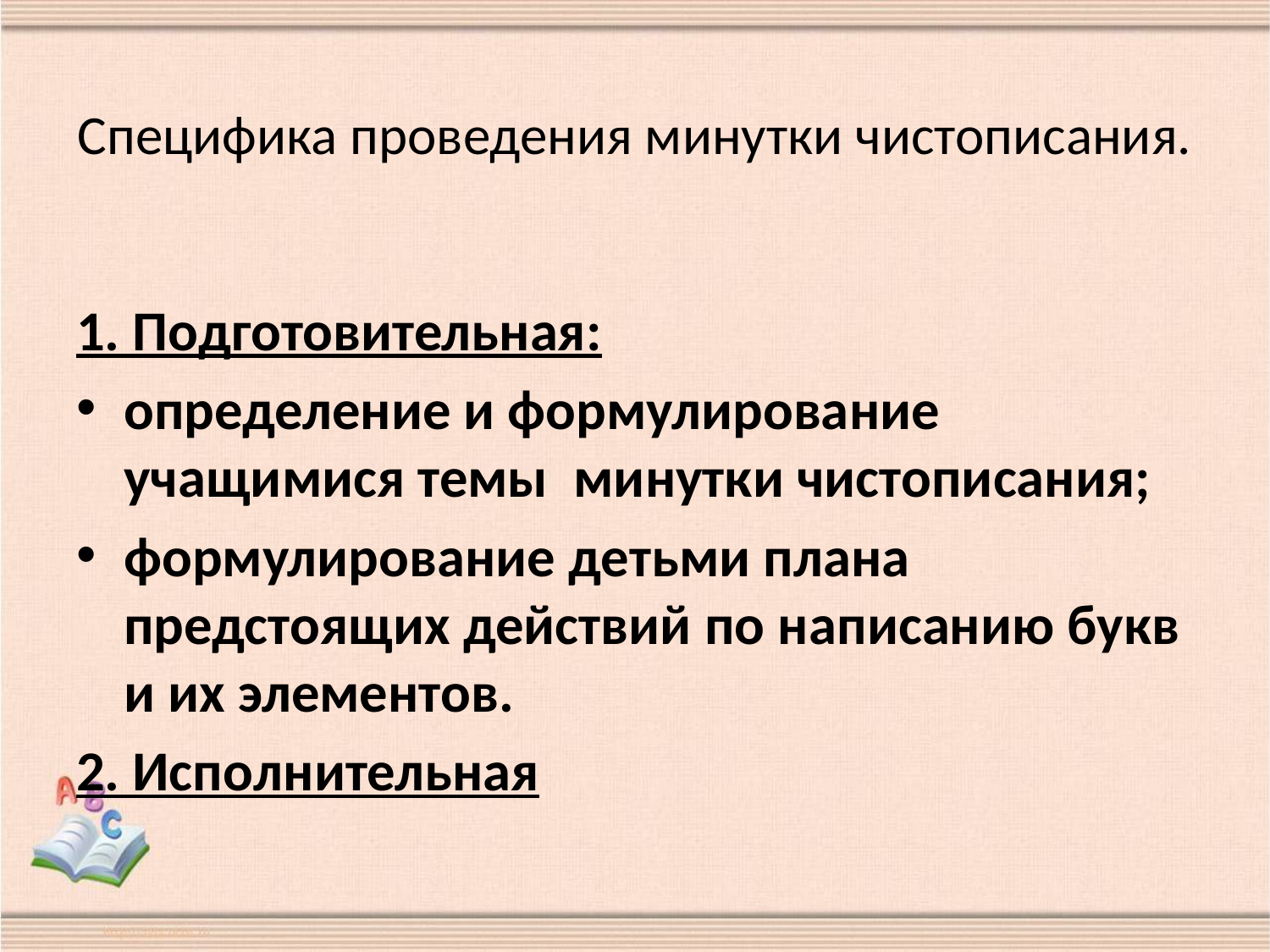

# Специфика проведения минутки чистописания.
1. Подготовительная:
определение и формулирование учащимися темы  минутки чистописания;
формулирование детьми плана предстоящих действий по написанию букв и их элементов.
2. Исполнительная